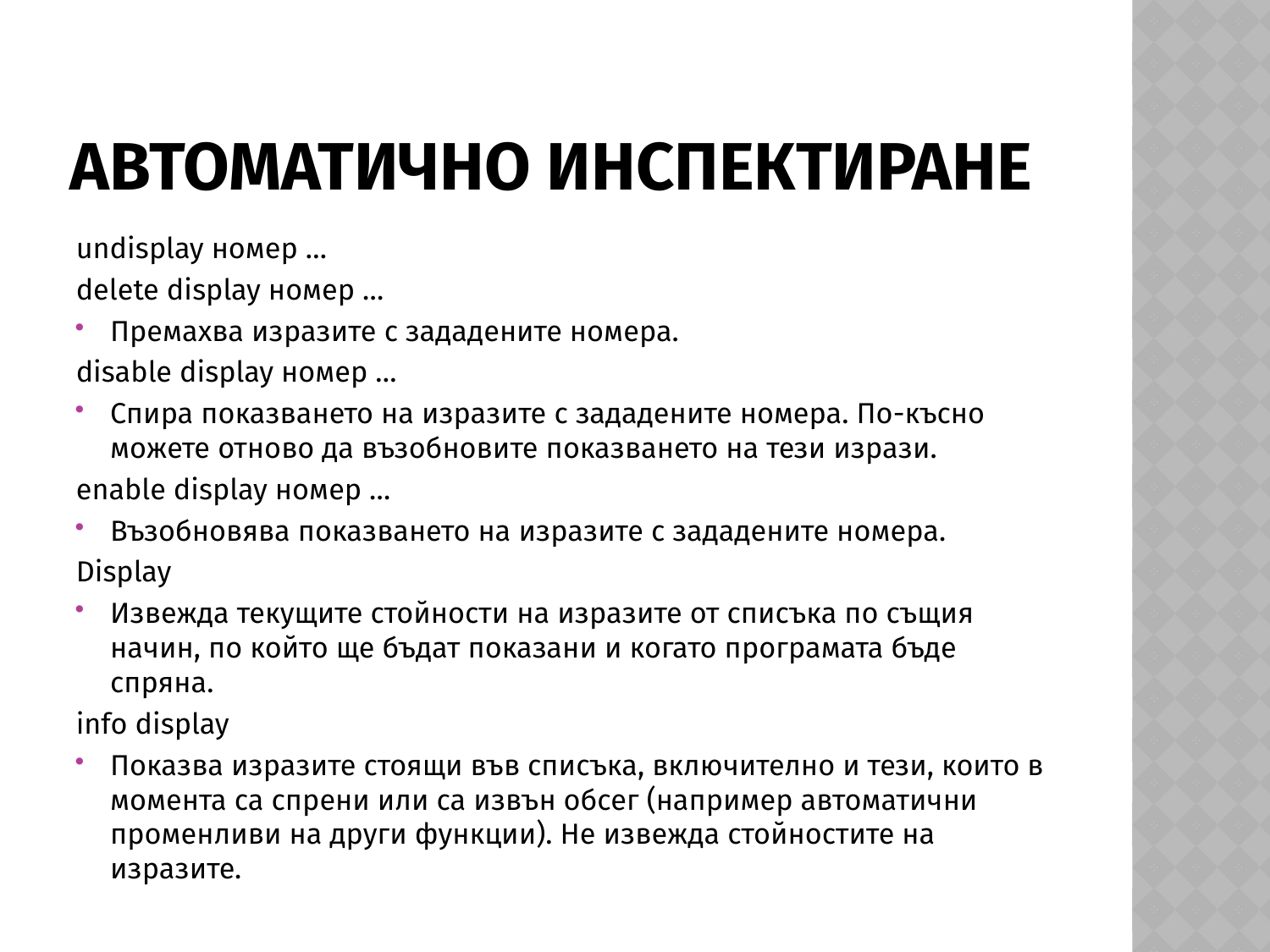

# Автоматично инспектиране
undisplay номер …
delete display номер …
Премахва изразите с зададените номера.
disable display номер …
Спира показването на изразите с зададените номера. По-късно можете отново да възобновите показването на тези изрази.
enable display номер …
Възобновява показването на изразите с зададените номера.
Display
Извежда текущите стойности на изразите от списъка по същия начин, по който ще бъдат показани и когато програмата бъде спряна.
info display
Показва изразите стоящи във списъка, включително и тези, които в момента са спрени или са извън обсег (например автоматични променливи на други функции). Не извежда стойностите на изразите.